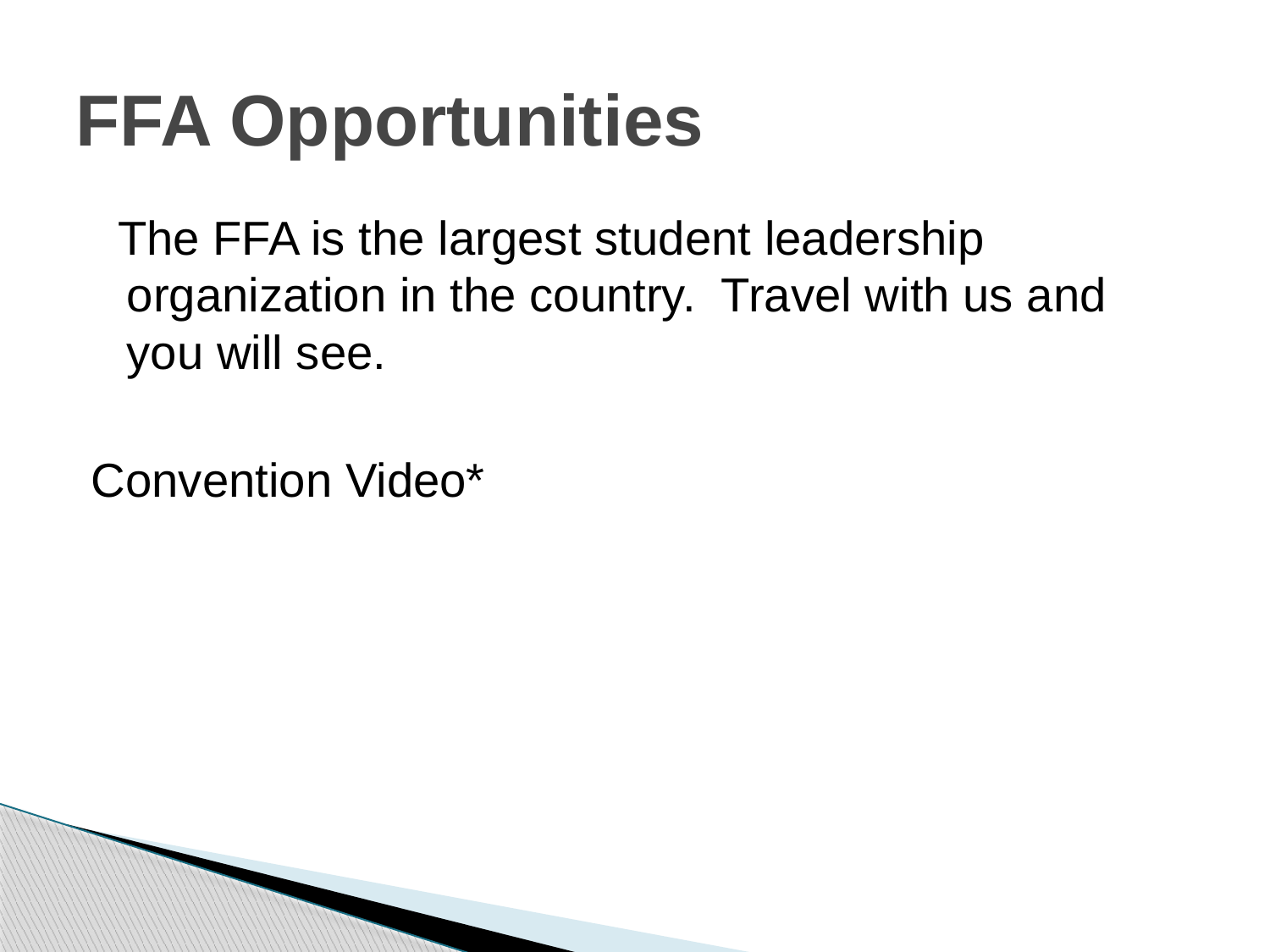

# FFA Opportunities
  The FFA is the largest student leadership organization in the country.  Travel with us and you will see.

Convention Video*